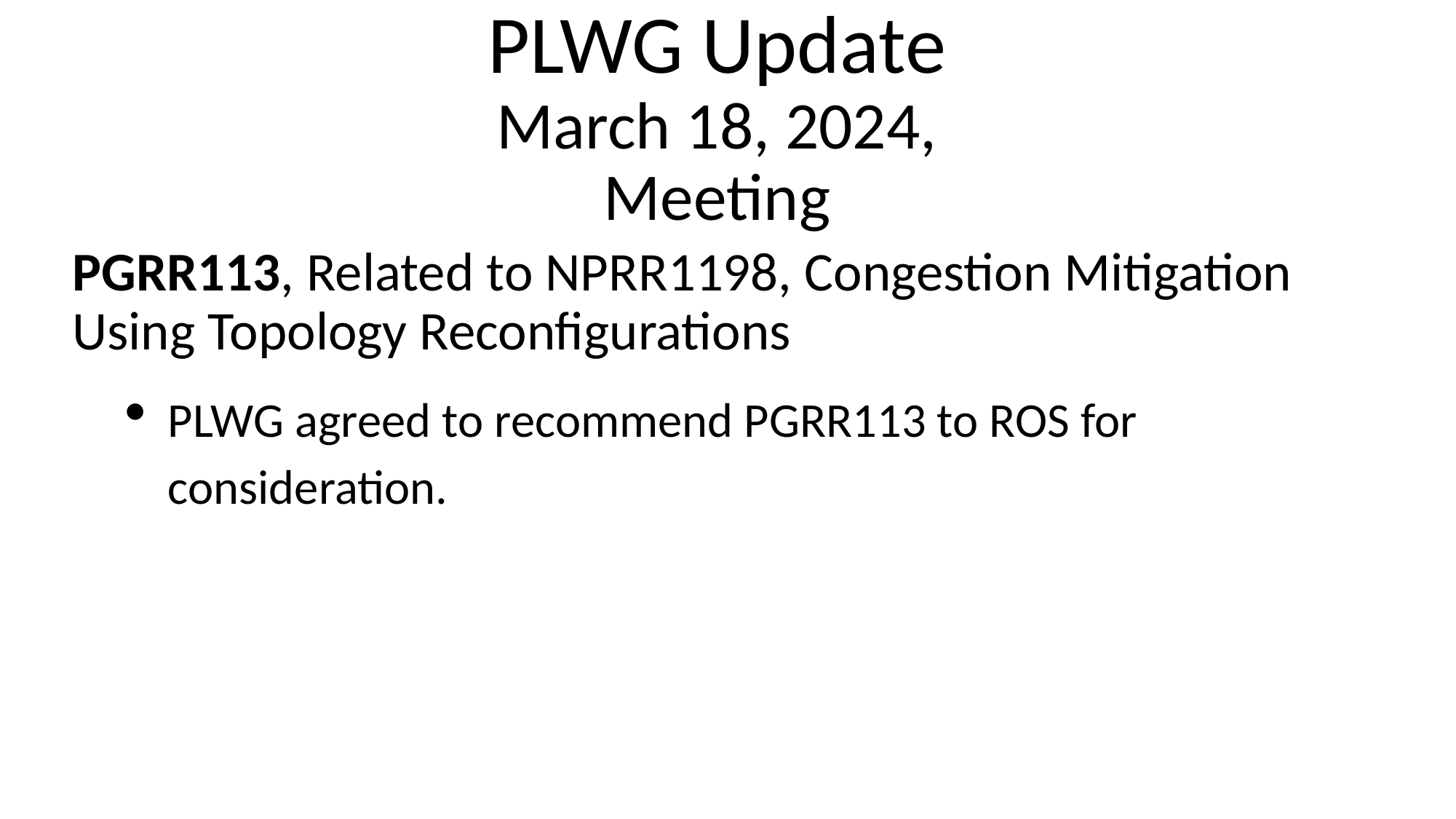

# PLWG Update March 18, 2024, Meeting
PGRR113, Related to NPRR1198, Congestion Mitigation Using Topology Reconfigurations
PLWG agreed to recommend PGRR113 to ROS for consideration.